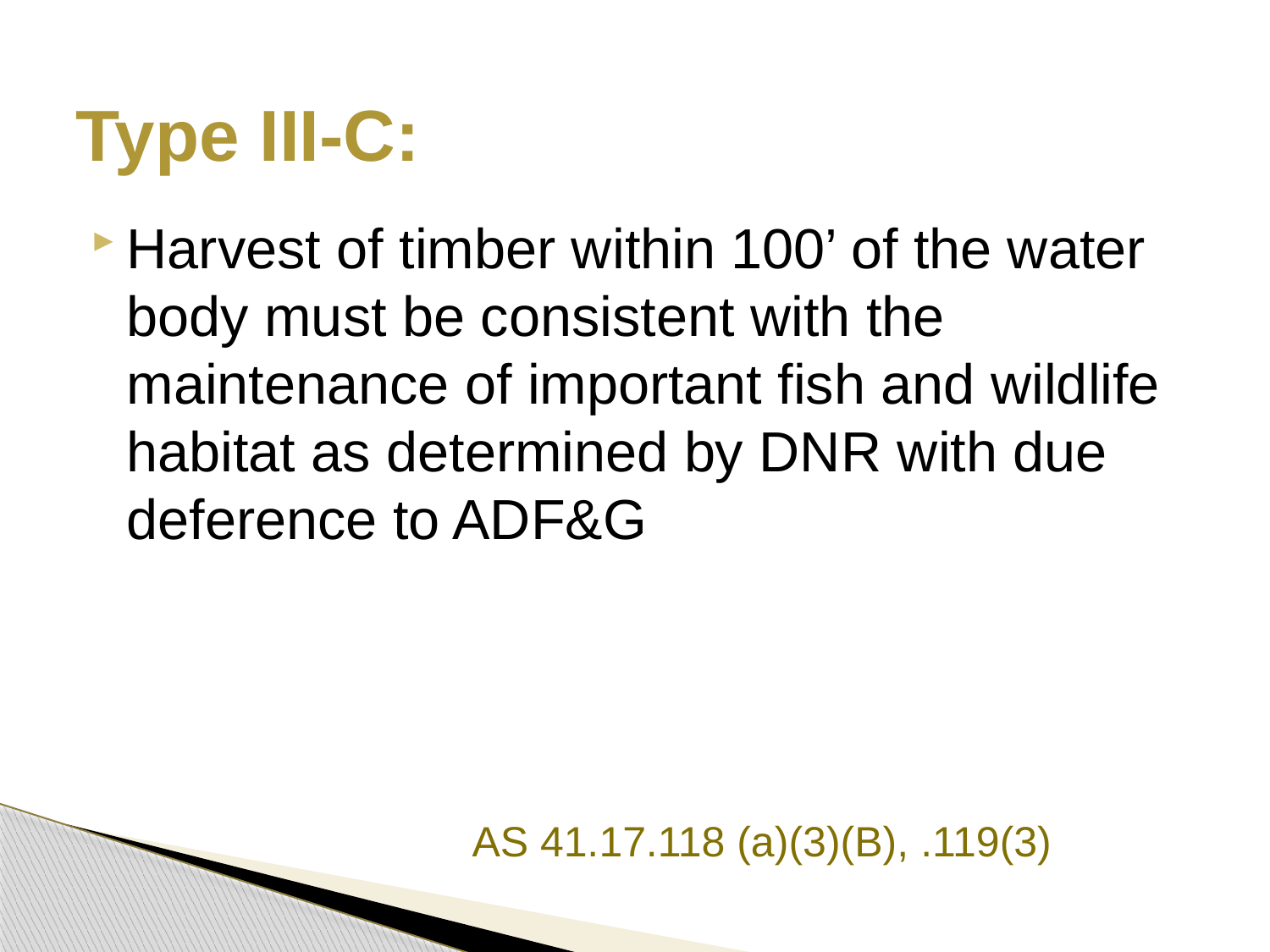

# Type III-C:
Harvest of timber within 100’ of the water body must be consistent with the maintenance of important fish and wildlife habitat as determined by DNR with due deference to ADF&G

			AS 41.17.118 (a)(3)(B), .119(3)